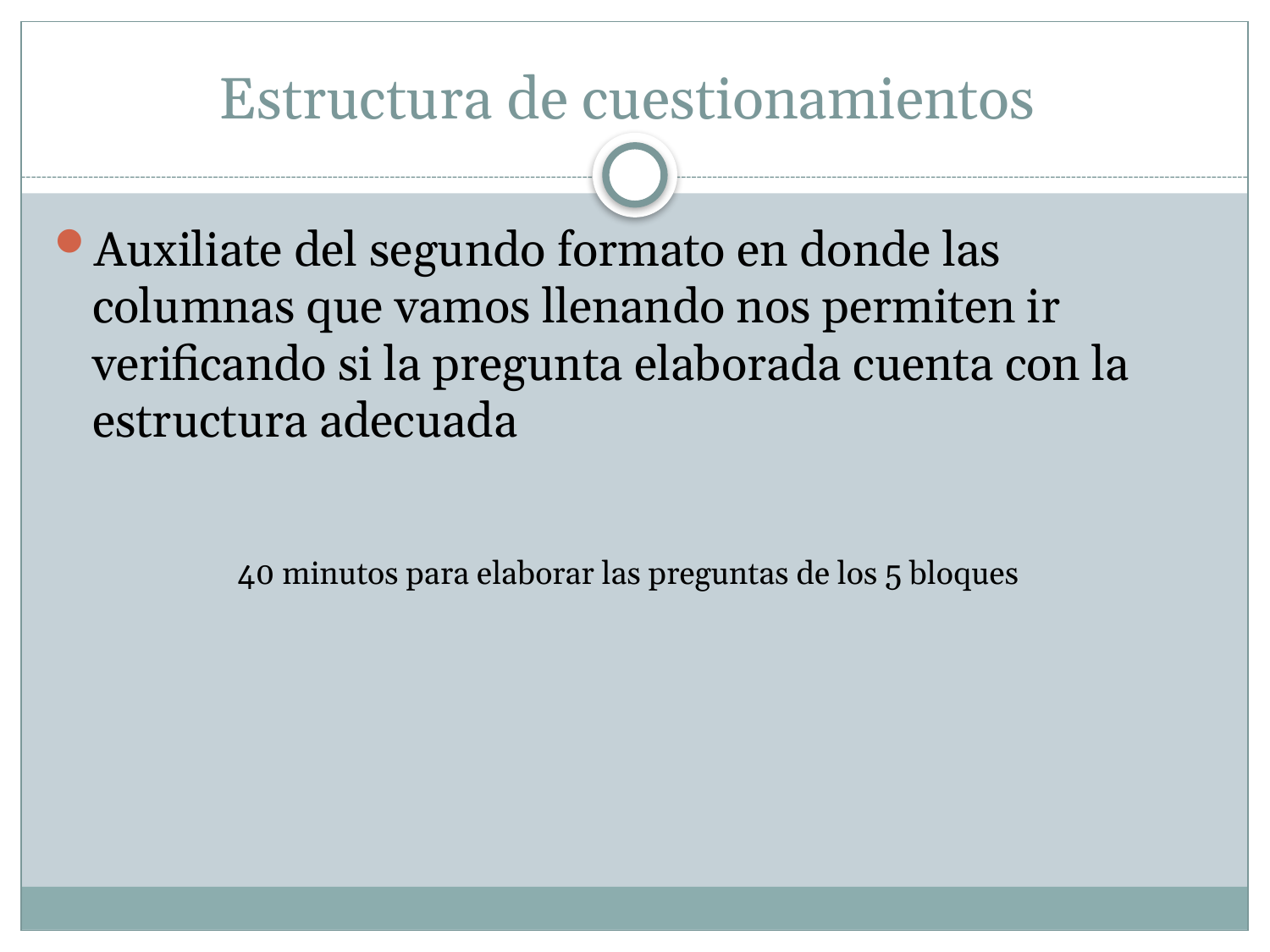

# Estructura de cuestionamientos
Auxiliate del segundo formato en donde las columnas que vamos llenando nos permiten ir verificando si la pregunta elaborada cuenta con la estructura adecuada
40 minutos para elaborar las preguntas de los 5 bloques